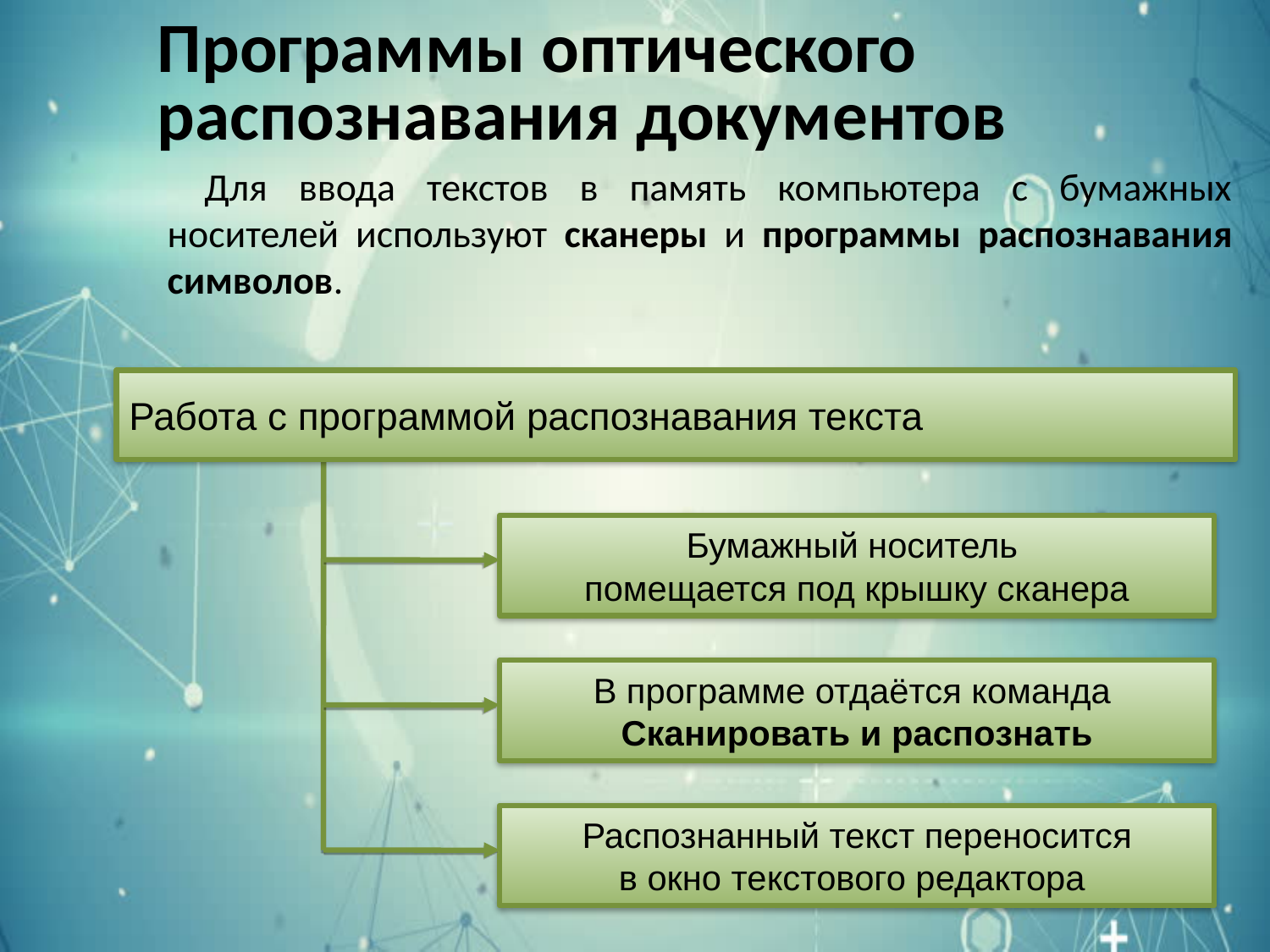

Программы оптического распознавания документов
Для ввода текстов в память компьютера с бумажных носителей используют сканеры и программы распознавания символов.
Работа с программой распознавания текста

Бумажный носитель
помещается под крышку сканера

В программе отдаётся команда
Сканировать и распознать

Распознанный текст переносится
в окно текстового редактора